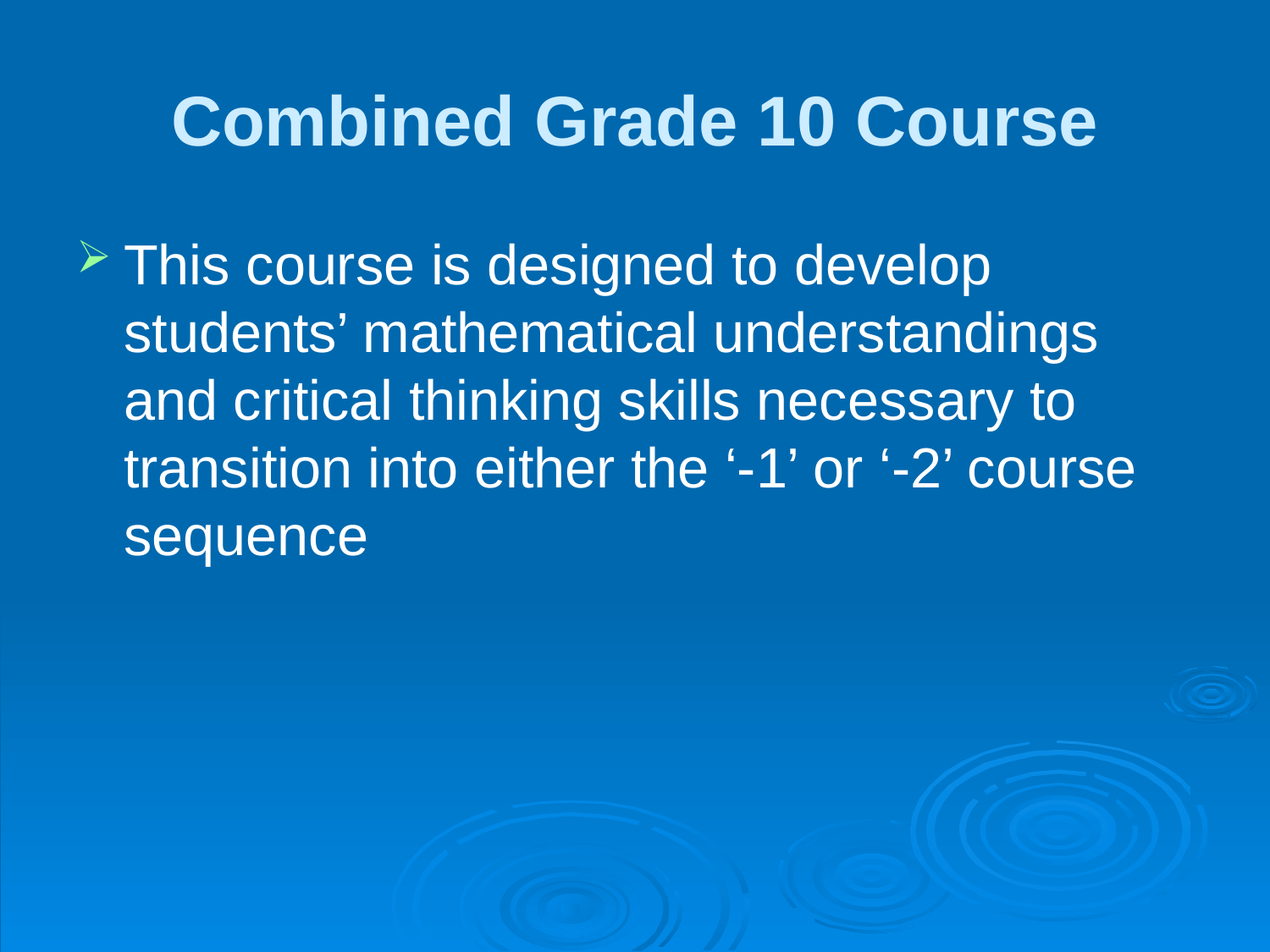

# Combined Grade 10 Course
This course is designed to develop students’ mathematical understandings and critical thinking skills necessary to transition into either the ‘-1’ or ‘-2’ course sequence